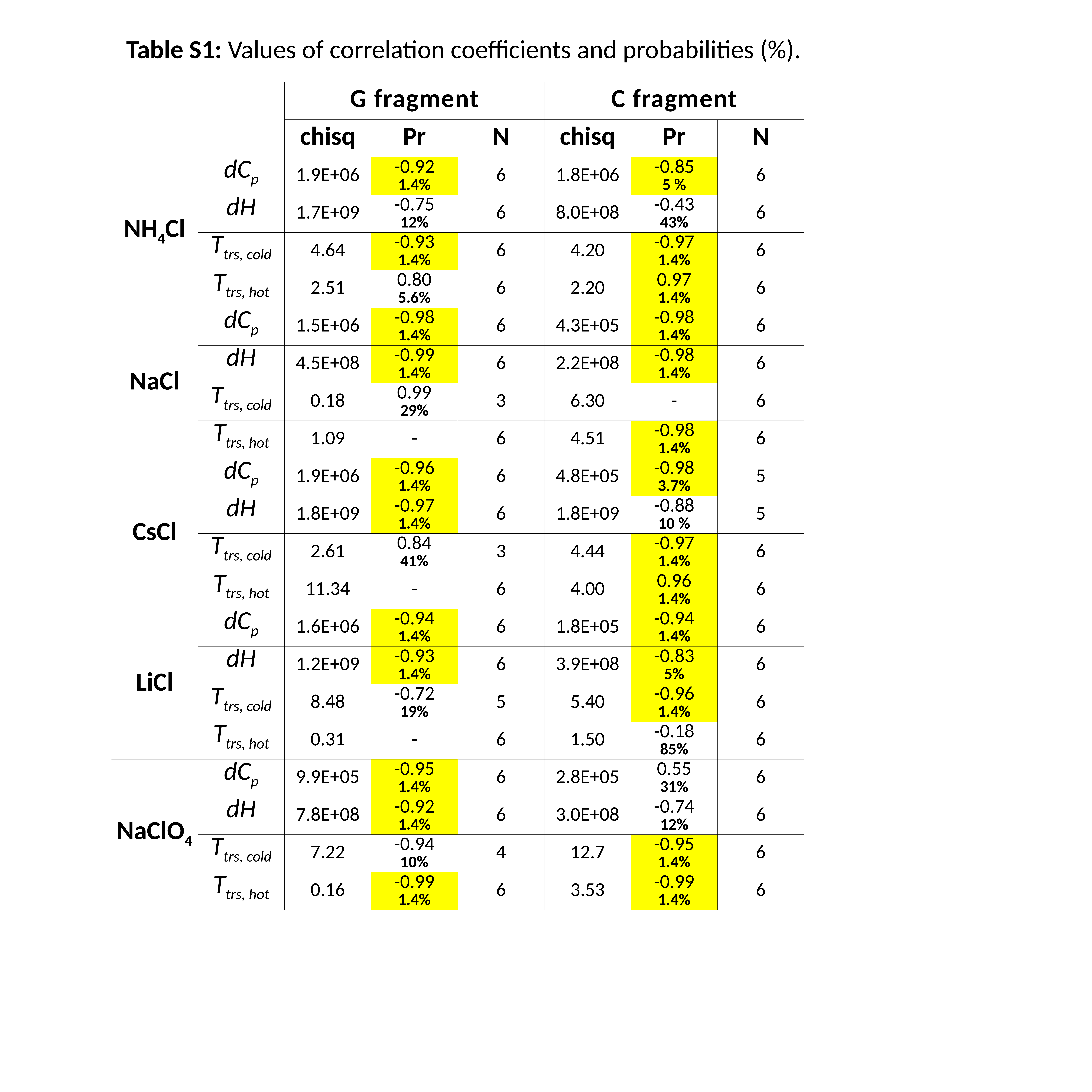

Table S1: Values of correlation coefficients and probabilities (%).
|  |  | G fragment |  |  | C fragment |  |  |
| --- | --- | --- | --- | --- | --- | --- | --- |
|  |  | chisq | Pr | N | chisq | Pr | N |
| NH4Cl | dCp | 1.9E+06 | -0.92 1.4% | 6 | 1.8E+06 | -0.85 5 % | 6 |
|  | dH | 1.7E+09 | -0.75 12% | 6 | 8.0E+08 | -0.43 43% | 6 |
|  | Ttrs, cold | 4.64 | -0.93 1.4% | 6 | 4.20 | -0.97 1.4% | 6 |
|  | Ttrs, hot | 2.51 | 0.80 5.6% | 6 | 2.20 | 0.97 1.4% | 6 |
| NaCl | dCp | 1.5E+06 | -0.98 1.4% | 6 | 4.3E+05 | -0.98 1.4% | 6 |
|  | dH | 4.5E+08 | -0.99 1.4% | 6 | 2.2E+08 | -0.98 1.4% | 6 |
|  | Ttrs, cold | 0.18 | 0.99 29% | 3 | 6.30 | - | 6 |
|  | Ttrs, hot | 1.09 | - | 6 | 4.51 | -0.98 1.4% | 6 |
| CsCl | dCp | 1.9E+06 | -0.96 1.4% | 6 | 4.8E+05 | -0.98 3.7% | 5 |
|  | dH | 1.8E+09 | -0.97 1.4% | 6 | 1.8E+09 | -0.88 10 % | 5 |
|  | Ttrs, cold | 2.61 | 0.84 41% | 3 | 4.44 | -0.97 1.4% | 6 |
|  | Ttrs, hot | 11.34 | - | 6 | 4.00 | 0.96 1.4% | 6 |
| LiCl | dCp | 1.6E+06 | -0.94 1.4% | 6 | 1.8E+05 | -0.94 1.4% | 6 |
|  | dH | 1.2E+09 | -0.93 1.4% | 6 | 3.9E+08 | -0.83 5% | 6 |
|  | Ttrs, cold | 8.48 | -0.72 19% | 5 | 5.40 | -0.96 1.4% | 6 |
|  | Ttrs, hot | 0.31 | - | 6 | 1.50 | -0.18 85% | 6 |
| NaClO4 | dCp | 9.9E+05 | -0.95 1.4% | 6 | 2.8E+05 | 0.55 31% | 6 |
|  | dH | 7.8E+08 | -0.92 1.4% | 6 | 3.0E+08 | -0.74 12% | 6 |
|  | Ttrs, cold | 7.22 | -0.94 10% | 4 | 12.7 | -0.95 1.4% | 6 |
|  | Ttrs, hot | 0.16 | -0.99 1.4% | 6 | 3.53 | -0.99 1.4% | 6 |